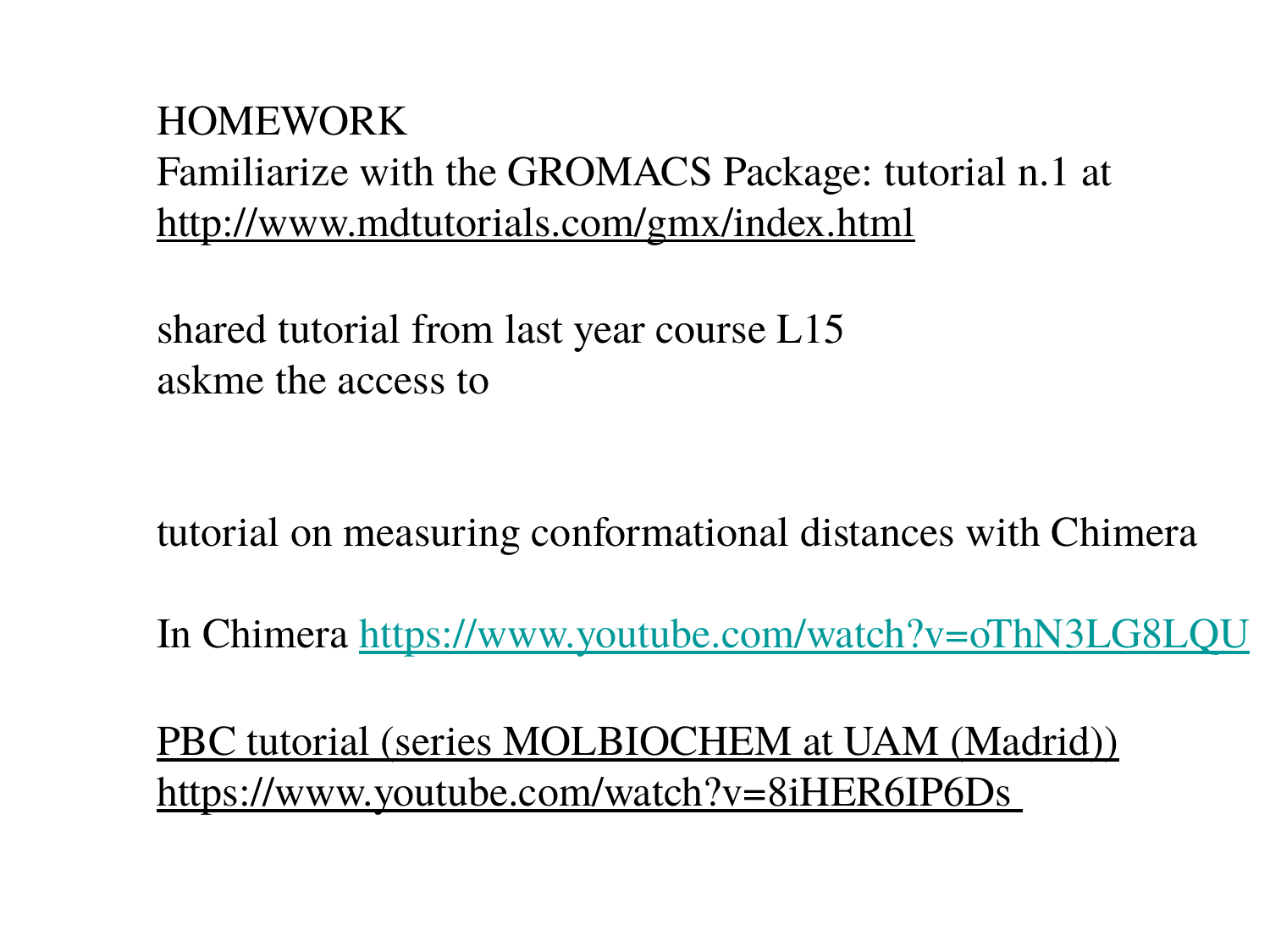

HOMEWORK
Familiarize with the GROMACS Package: tutorial n.1 at
http://www.mdtutorials.com/gmx/index.html

shared tutorial from last year course L15
askme the access to

tutorial on measuring conformational distances with Chimera

In Chimera https://www.youtube.com/watch?v=oThN3LG8LQU

PBC tutorial (series MOLBIOCHEM at UAM (Madrid))
https://www.youtube.com/watch?v=8iHER6IP6Ds